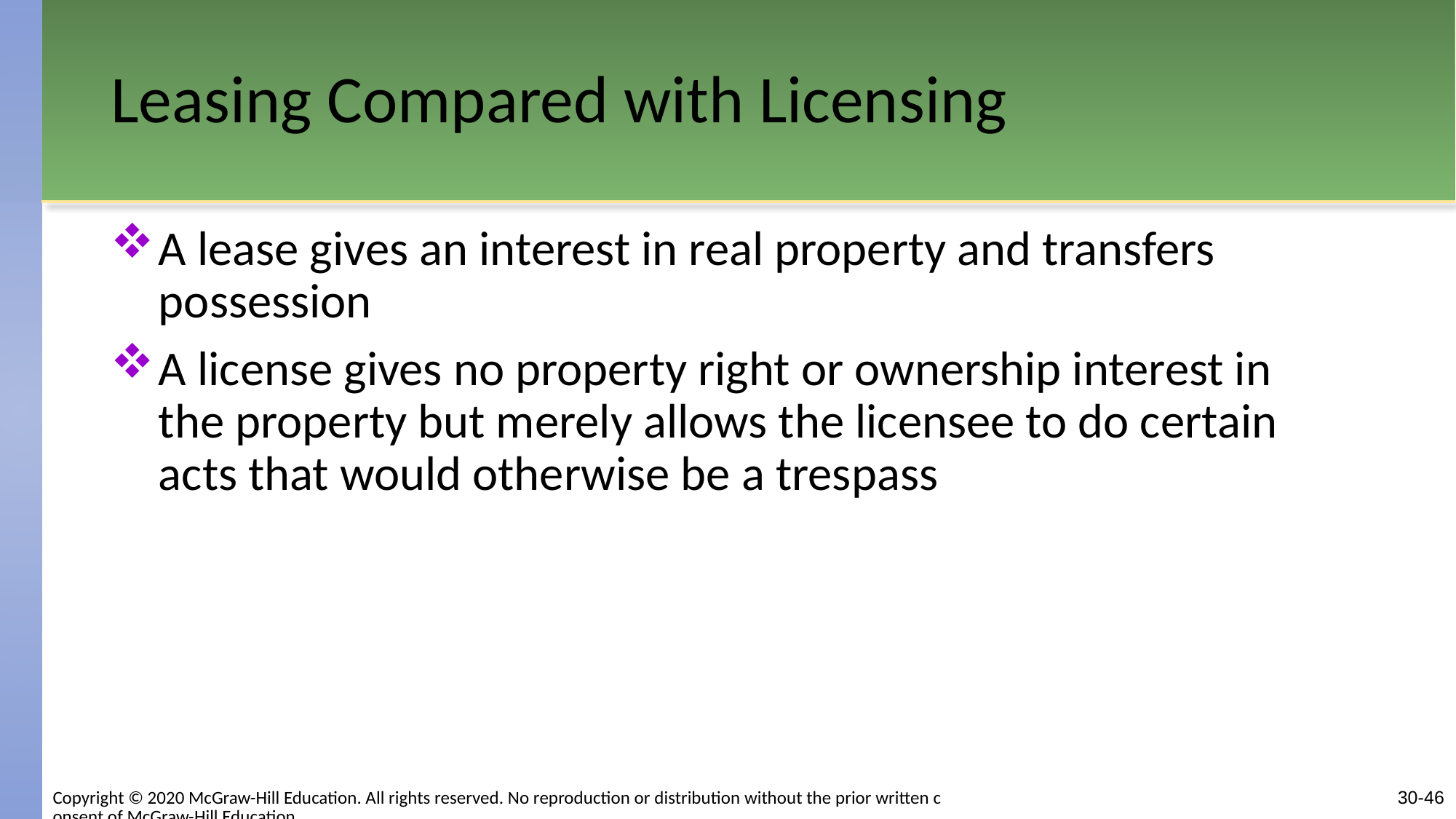

# Leasing Compared with Licensing
A lease gives an interest in real property and transfers possession
A license gives no property right or ownership interest in the property but merely allows the licensee to do certain acts that would otherwise be a trespass

Copyright © 2020 McGraw-Hill Education. All rights reserved. No reproduction or distribution without the prior written consent of McGraw-Hill Education.
30-46